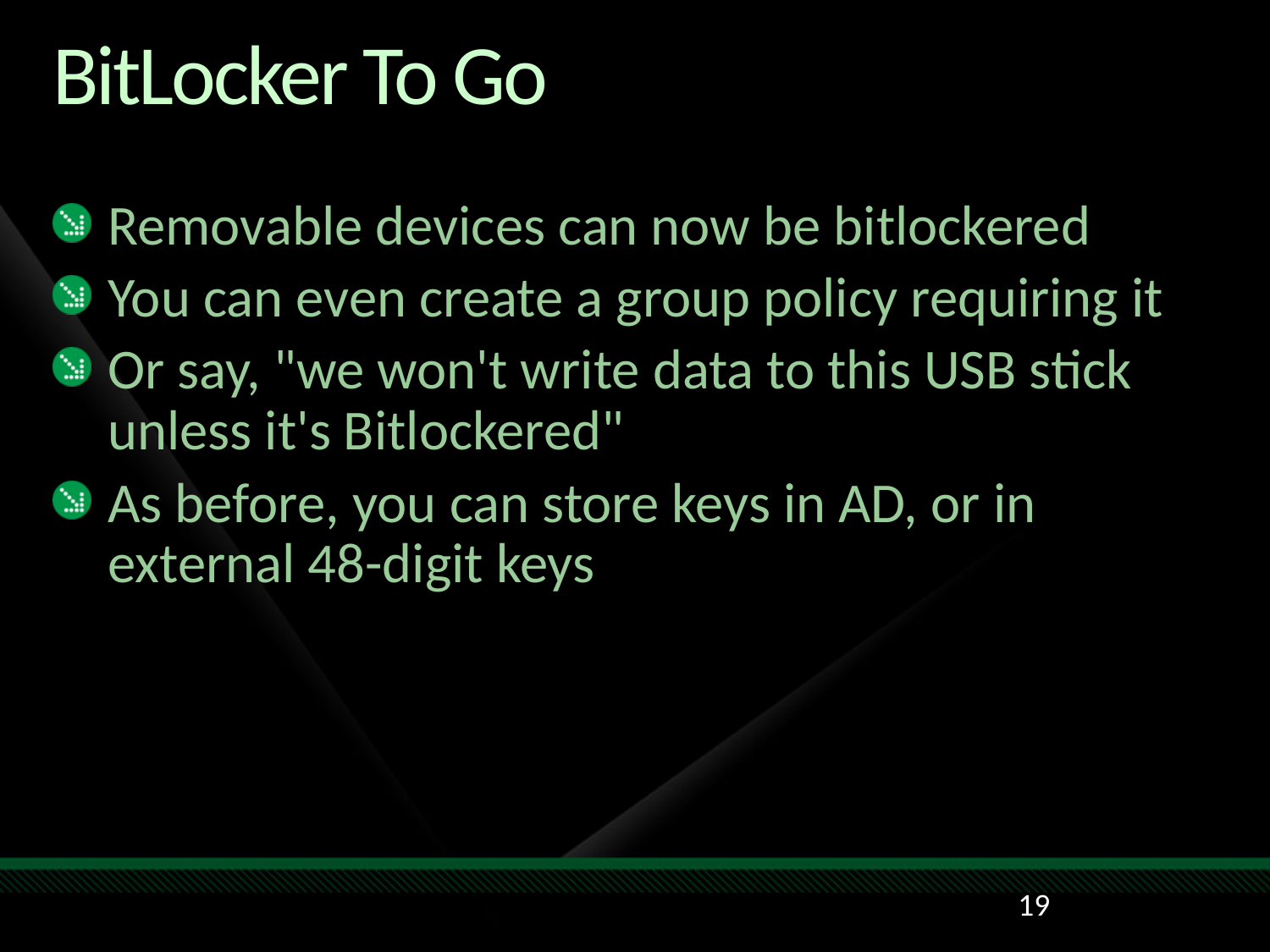

# BitLocker To Go
Removable devices can now be bitlockered
You can even create a group policy requiring it
Or say, "we won't write data to this USB stick unless it's Bitlockered"
As before, you can store keys in AD, or in external 48-digit keys
19